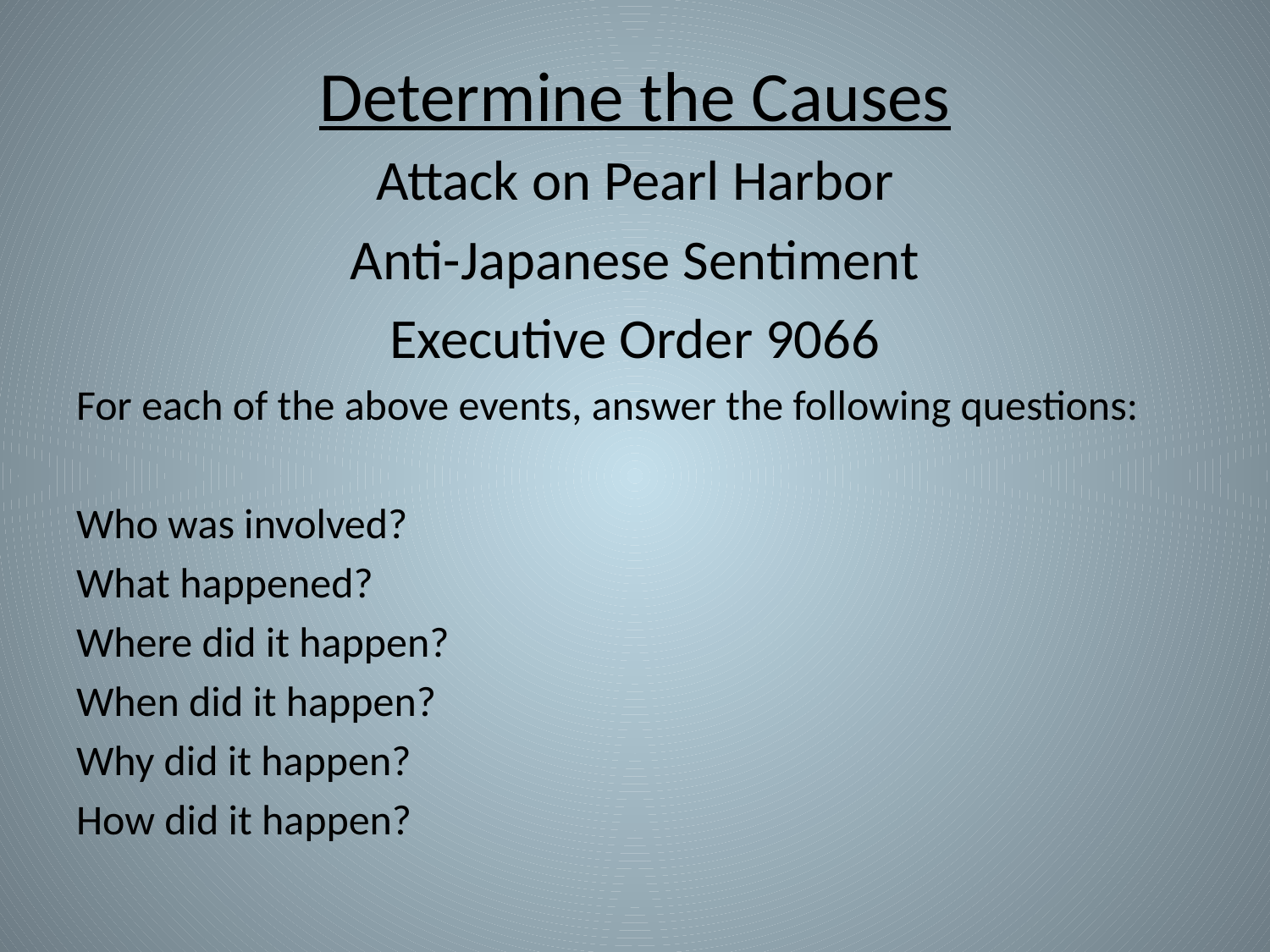

# Determine the Causes
Attack on Pearl Harbor
Anti-Japanese Sentiment
Executive Order 9066
For each of the above events, answer the following questions:

Who was involved?
What happened?
Where did it happen?
When did it happen?
Why did it happen?
How did it happen?